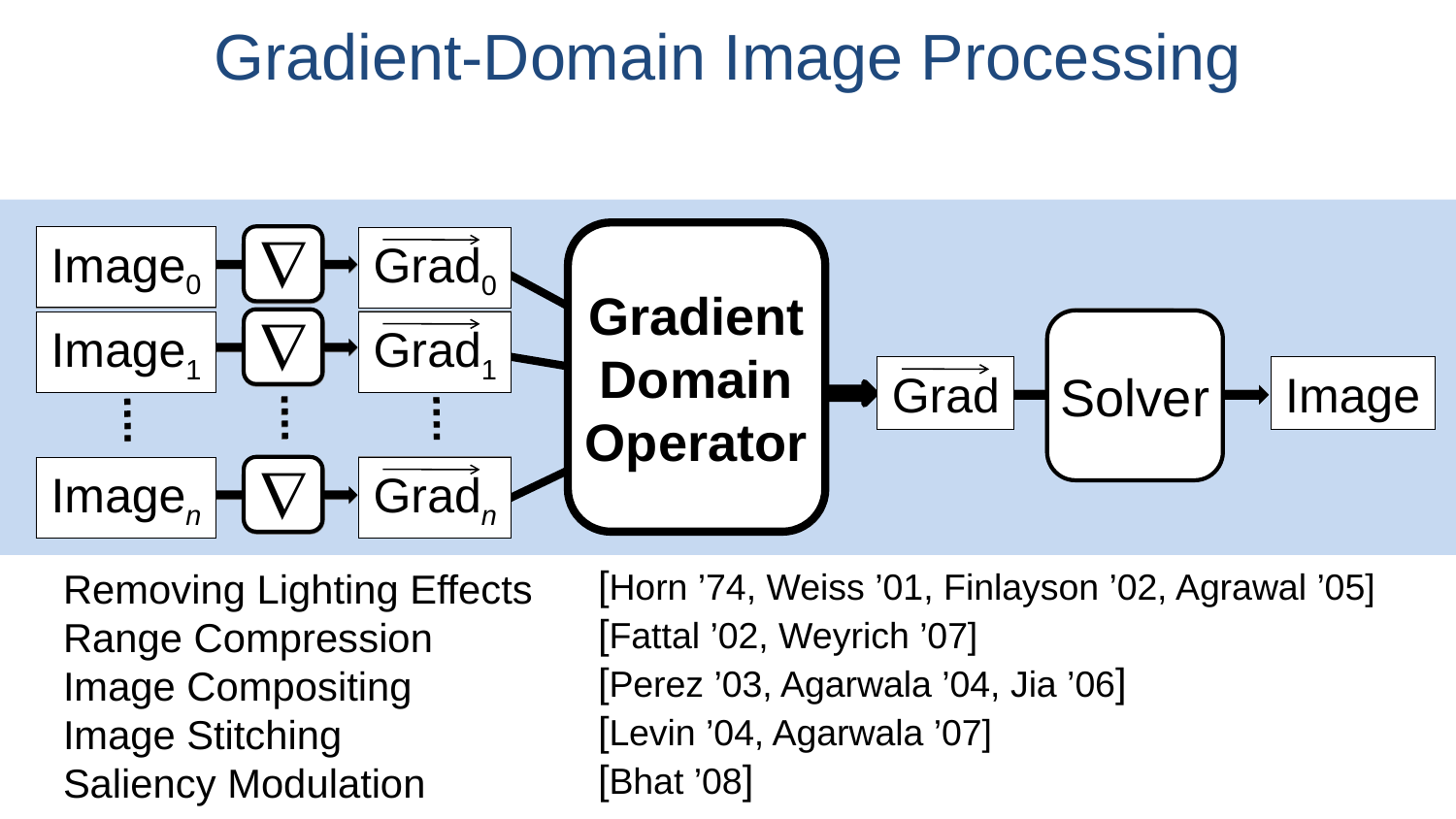

# Gradient-Domain Image Processing

Gradient
Domain
Operator

Gradient
Domain
Operator
Grad

∇

∇

∇

Image0
Image1
Imagen
Image0
Image1
Imagen
∇

∇

∇

Grad0
Grad1
Gradn
Grad0
Grad1
Gradn
Solver
Image

Solver

Grad
Image
[Horn ’74, Weiss ’01, Finlayson ’02, Agrawal ’05]
[Fattal ’02, Weyrich ’07]
[Perez ’03, Agarwala ’04, Jia ’06]
[Levin ’04, Agarwala ’07]
[Bhat ’08]
Removing Lighting Effects
Range Compression
Image Compositing
Image Stitching
Saliency Modulation